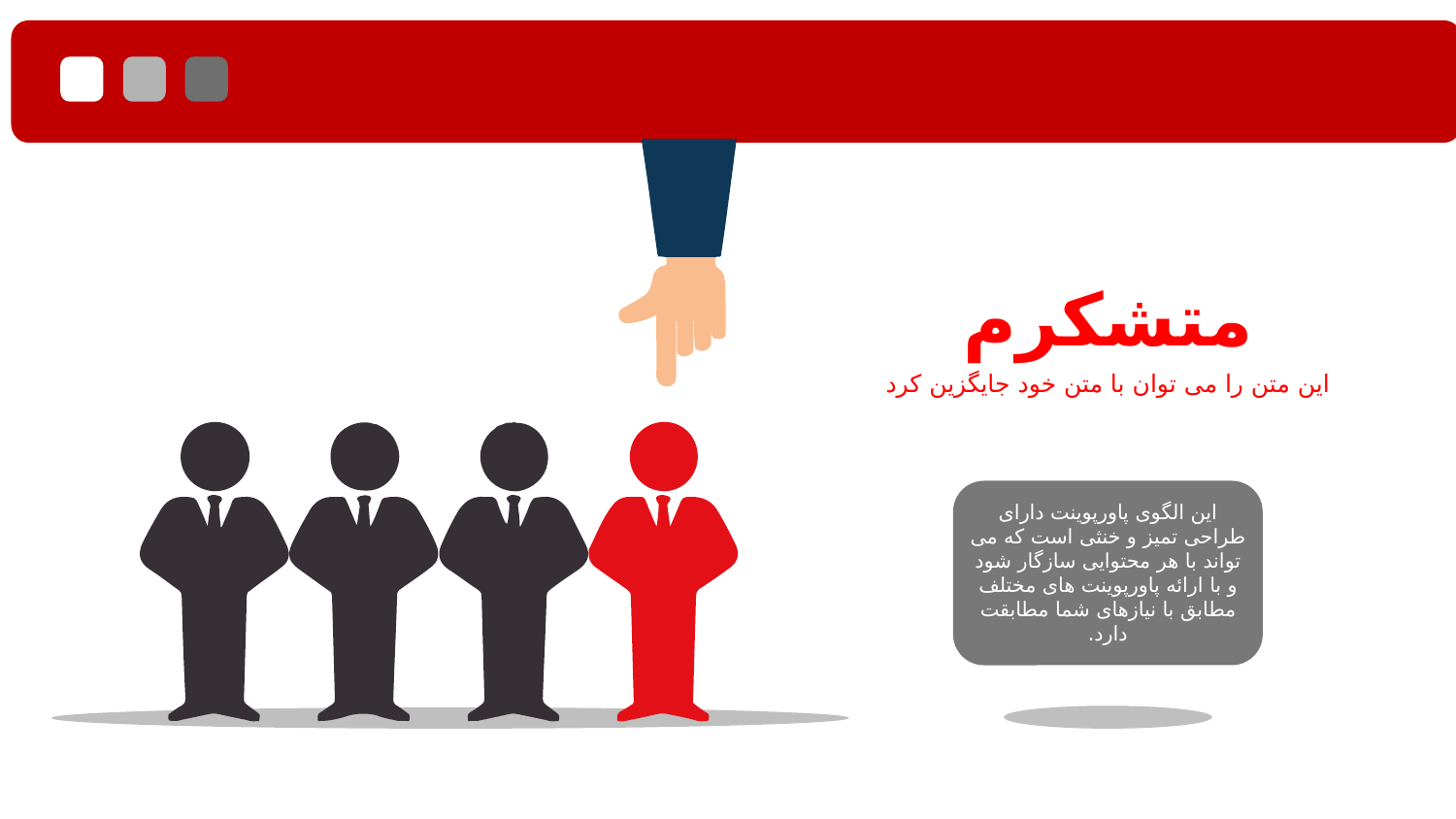

متشکرم
این متن را می توان با متن خود جایگزین کرد

این الگوی پاورپوینت دارای طراحی تمیز و خنثی است که می تواند با هر محتوایی سازگار شود و با ارائه پاورپوینت های مختلف مطابق با نیازهای شما مطابقت دارد.